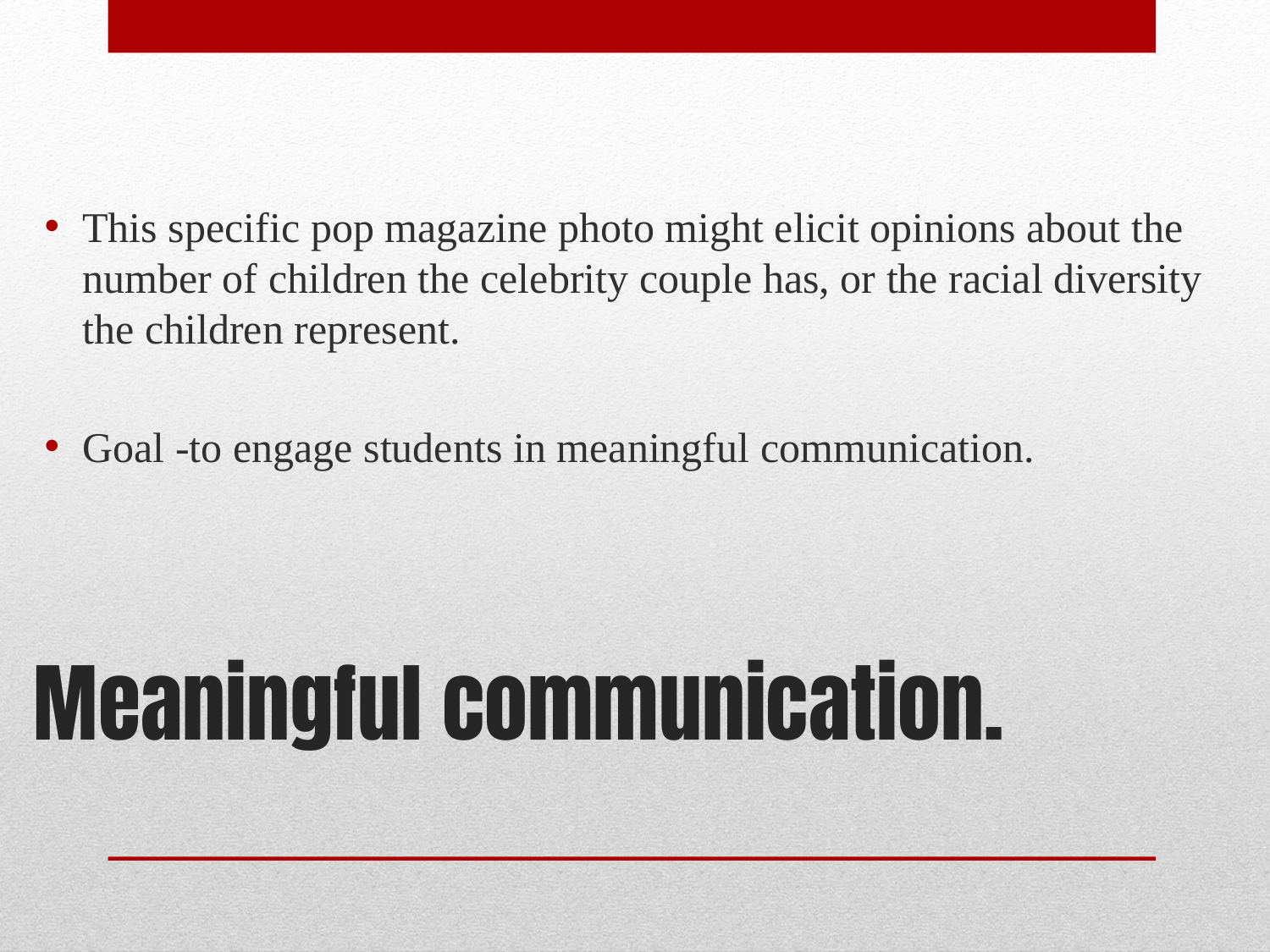

This specific pop magazine photo might elicit opinions about the number of children the celebrity couple has, or the racial diversity the children represent.

Goal -to engage students in meaningful communication.

# Meaningful communication.